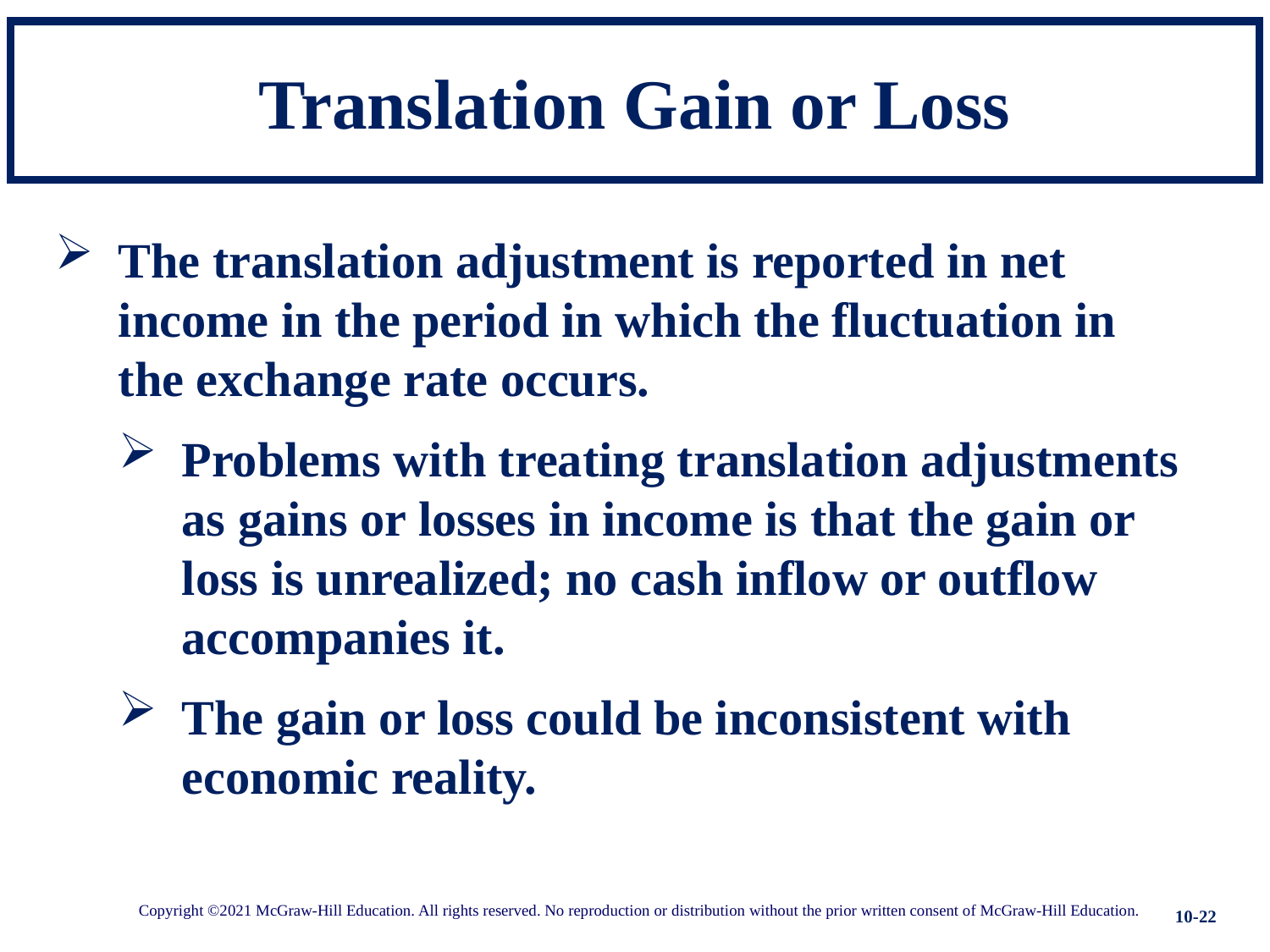

# Translation Gain or Loss
The translation adjustment is reported in net income in the period in which the fluctuation in the exchange rate occurs.
Problems with treating translation adjustments as gains or losses in income is that the gain or loss is unrealized; no cash inflow or outflow accompanies it.
The gain or loss could be inconsistent with economic reality.
10-22
Copyright ©2021 McGraw-Hill Education. All rights reserved. No reproduction or distribution without the prior written consent of McGraw-Hill Education.